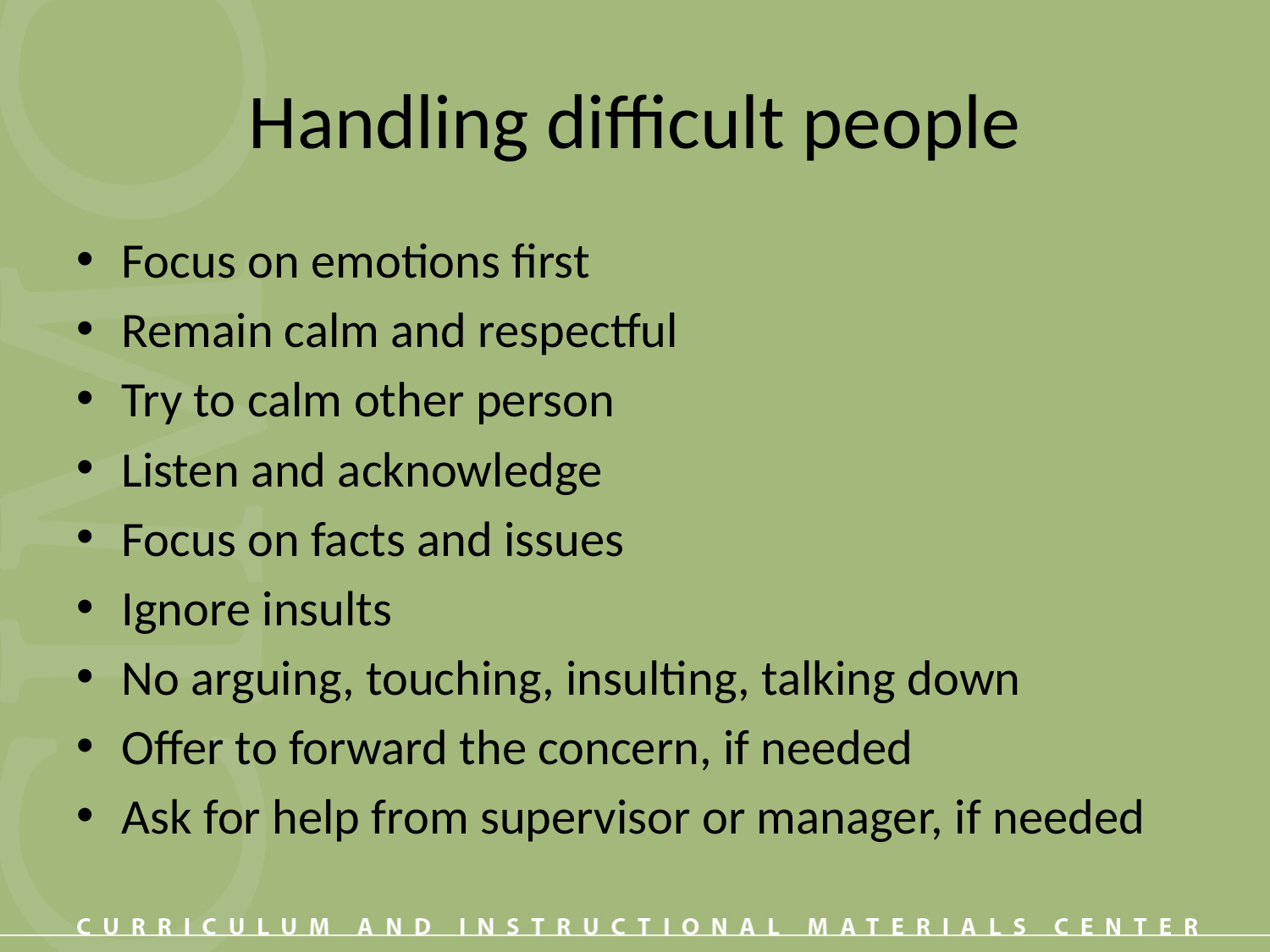

# Handling difficult people
Focus on emotions first
Remain calm and respectful
Try to calm other person
Listen and acknowledge
Focus on facts and issues
Ignore insults
No arguing, touching, insulting, talking down
Offer to forward the concern, if needed
Ask for help from supervisor or manager, if needed